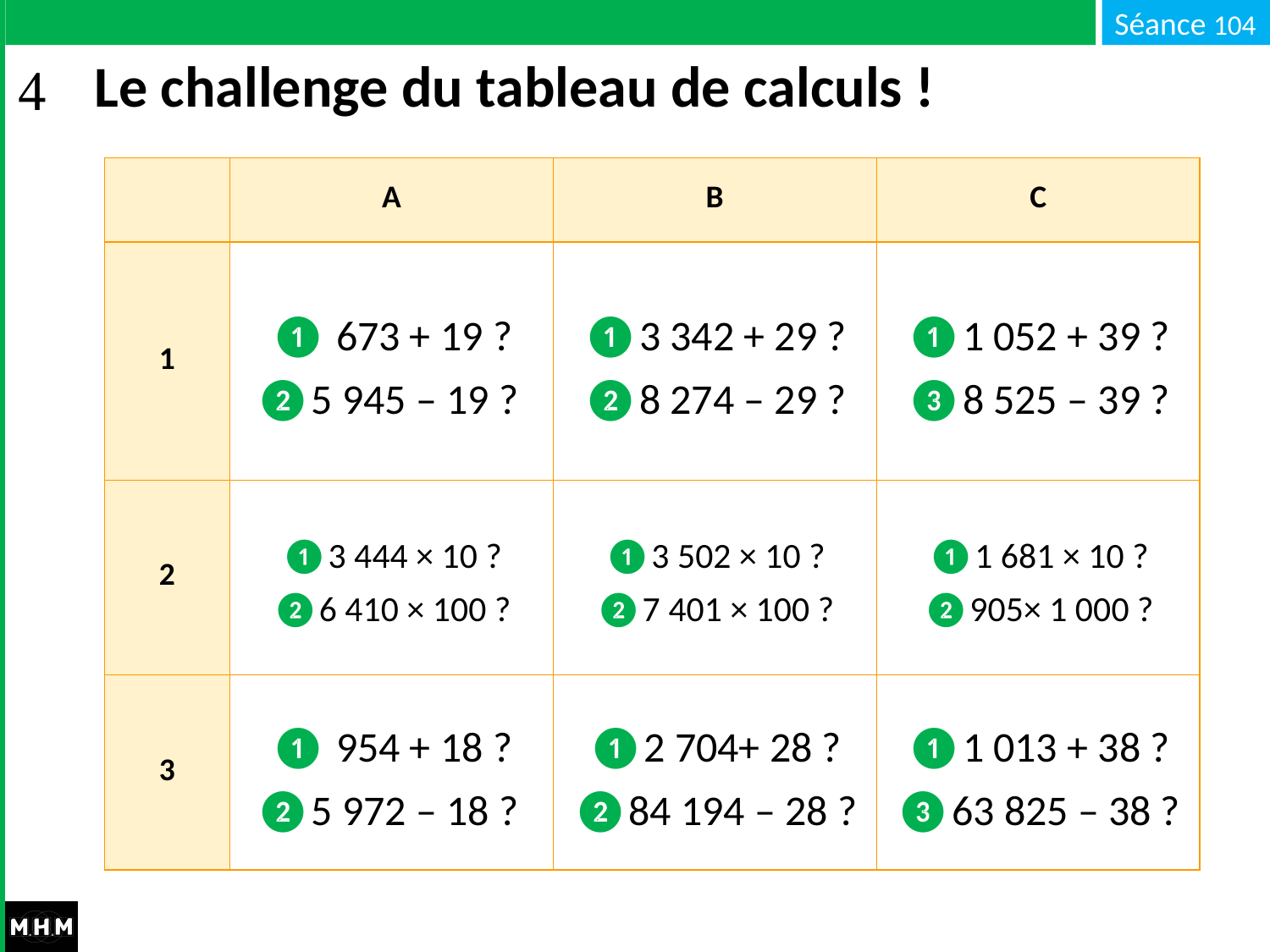

# Le challenge du tableau de calculs !
|  | A | B | C |
| --- | --- | --- | --- |
| 1 | ❶ 673 + 19 ? ❷5 945 – 19 ? | ❶3 342 + 29 ? ❷8 274 – 29 ? | ❶1 052 + 39 ? ❸8 525 – 39 ? |
| 2 | ❶3 444 × 10 ? ❷6 410 × 100 ? | ❶3 502 × 10 ? ❷7 401 × 100 ? | ❶1 681 × 10 ? ❷905× 1 000 ? |
| 3 | ❶ 954 + 18 ? ❷5 972 – 18 ? | ❶2 704+ 28 ? ❷84 194 – 28 ? | ❶1 013 + 38 ? ❸63 825 – 38 ? |